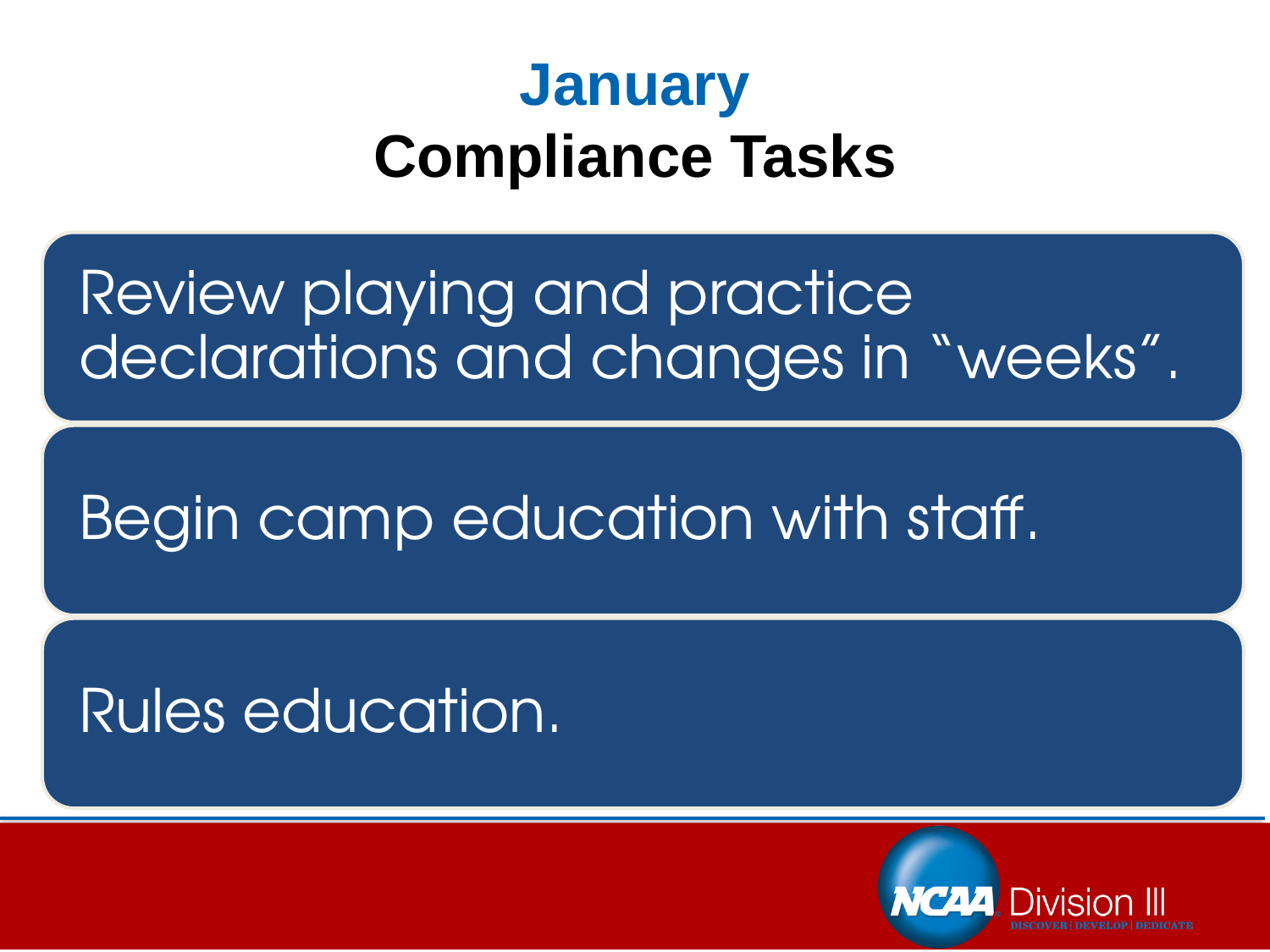

# January Compliance Tasks
Review playing and practice declarations and changes in “weeks”.
Begin camp education with staff.
Rules education.